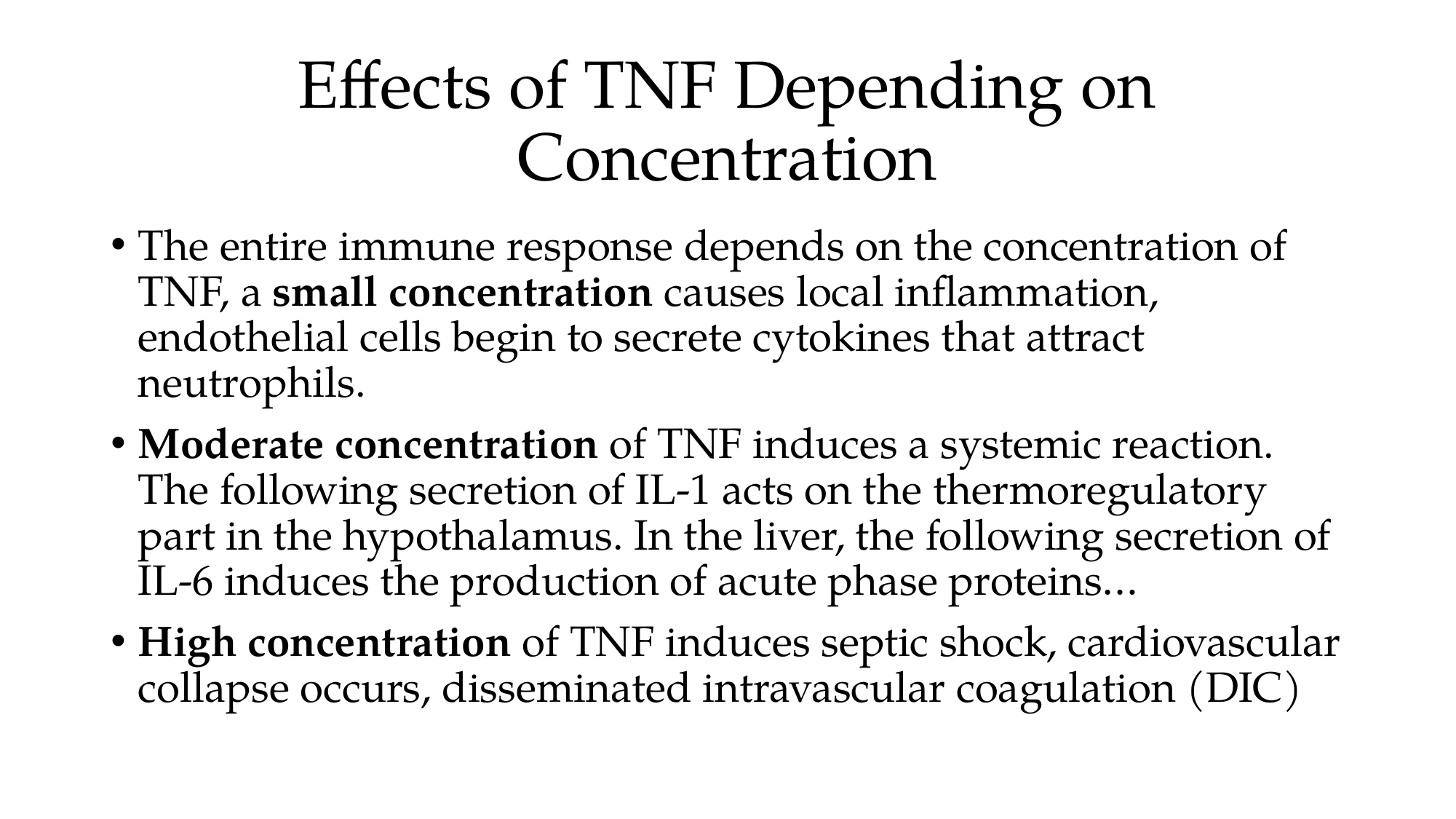

# Effects of TNF Depending on Concentration
The entire immune response depends on the concentration of TNF, a small concentration causes local inflammation, endothelial cells begin to secrete cytokines that attract neutrophils.
Moderate concentration of TNF induces a systemic reaction. The following secretion of IL-1 acts on the thermoregulatory part in the hypothalamus. In the liver, the following secretion of IL-6 induces the production of acute phase proteins…
High concentration of TNF induces septic shock, cardiovascular collapse occurs, disseminated intravascular coagulation (DIC)